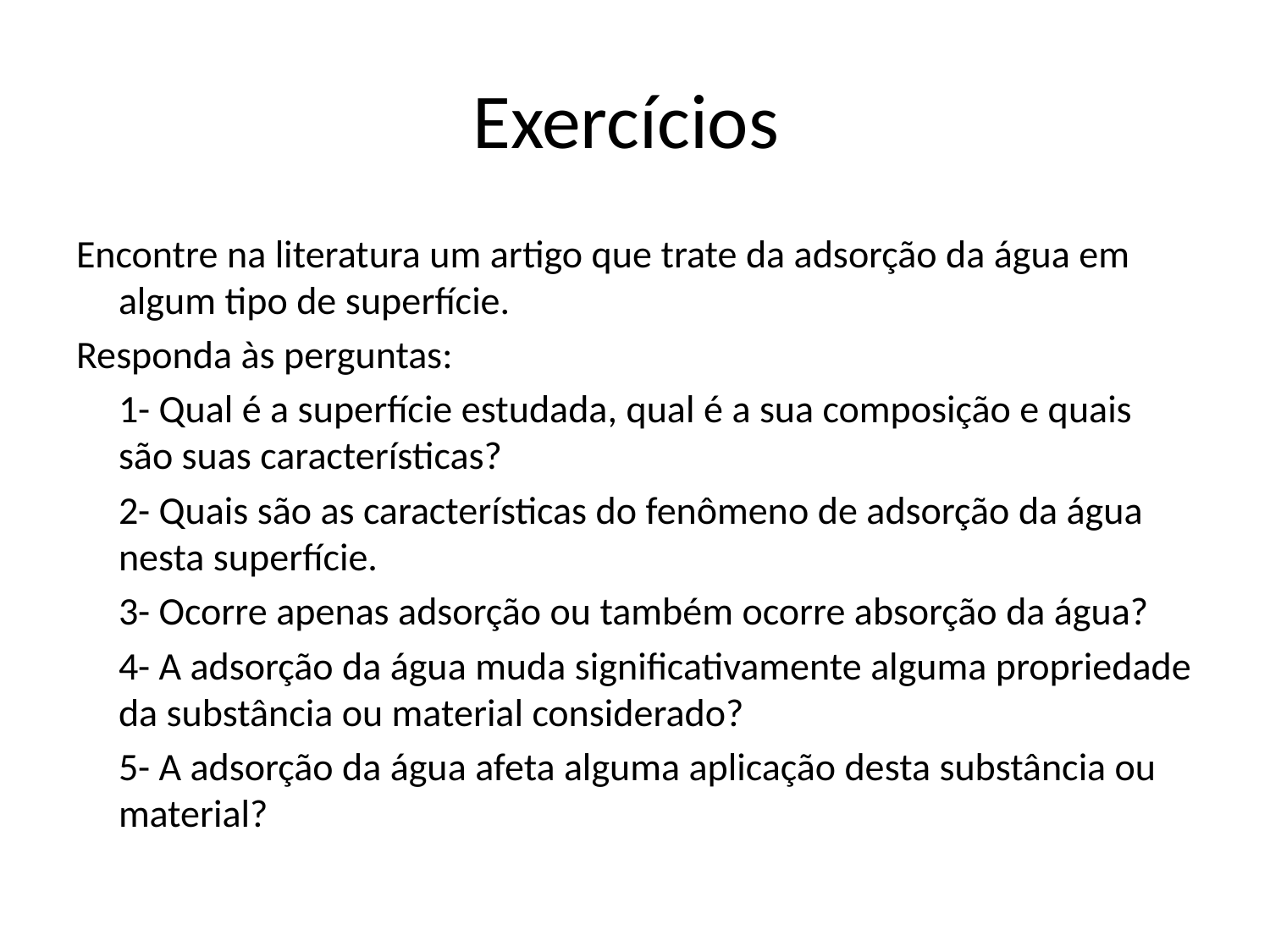

# Exercícios
Encontre na literatura um artigo que trate da adsorção da água em algum tipo de superfície.
Responda às perguntas:
	1- Qual é a superfície estudada, qual é a sua composição e quais são suas características?
	2- Quais são as características do fenômeno de adsorção da água nesta superfície.
	3- Ocorre apenas adsorção ou também ocorre absorção da água?
	4- A adsorção da água muda significativamente alguma propriedade da substância ou material considerado?
	5- A adsorção da água afeta alguma aplicação desta substância ou material?